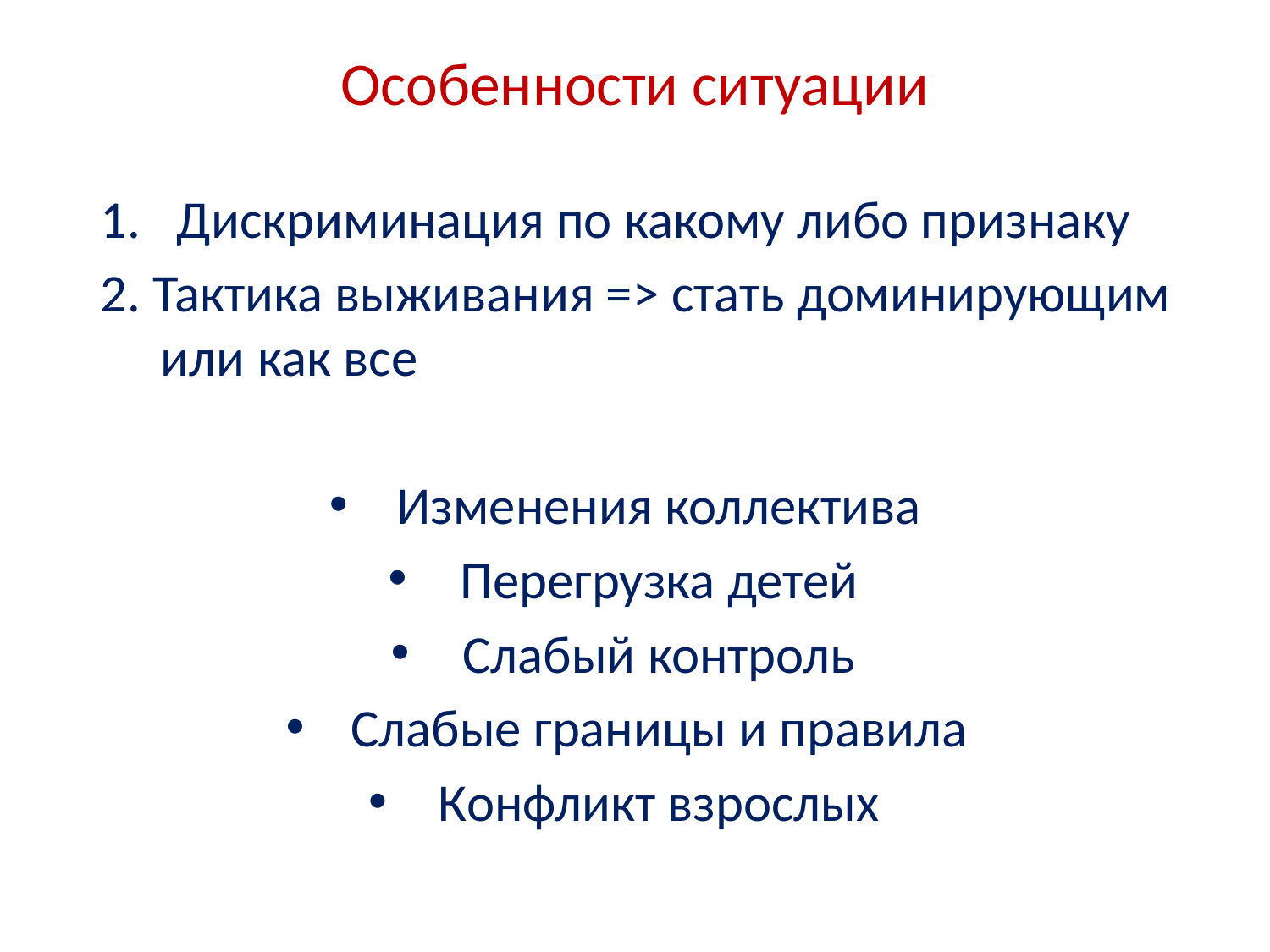

# Особенности ситуации
  1.   Дискриминация по какому либо признаку
  2. Тактика выживания => стать доминирующим     или как все

Изменения коллектива
Перегрузка детей
Слабый контроль
Слабые границы и правила
Конфликт взрослых